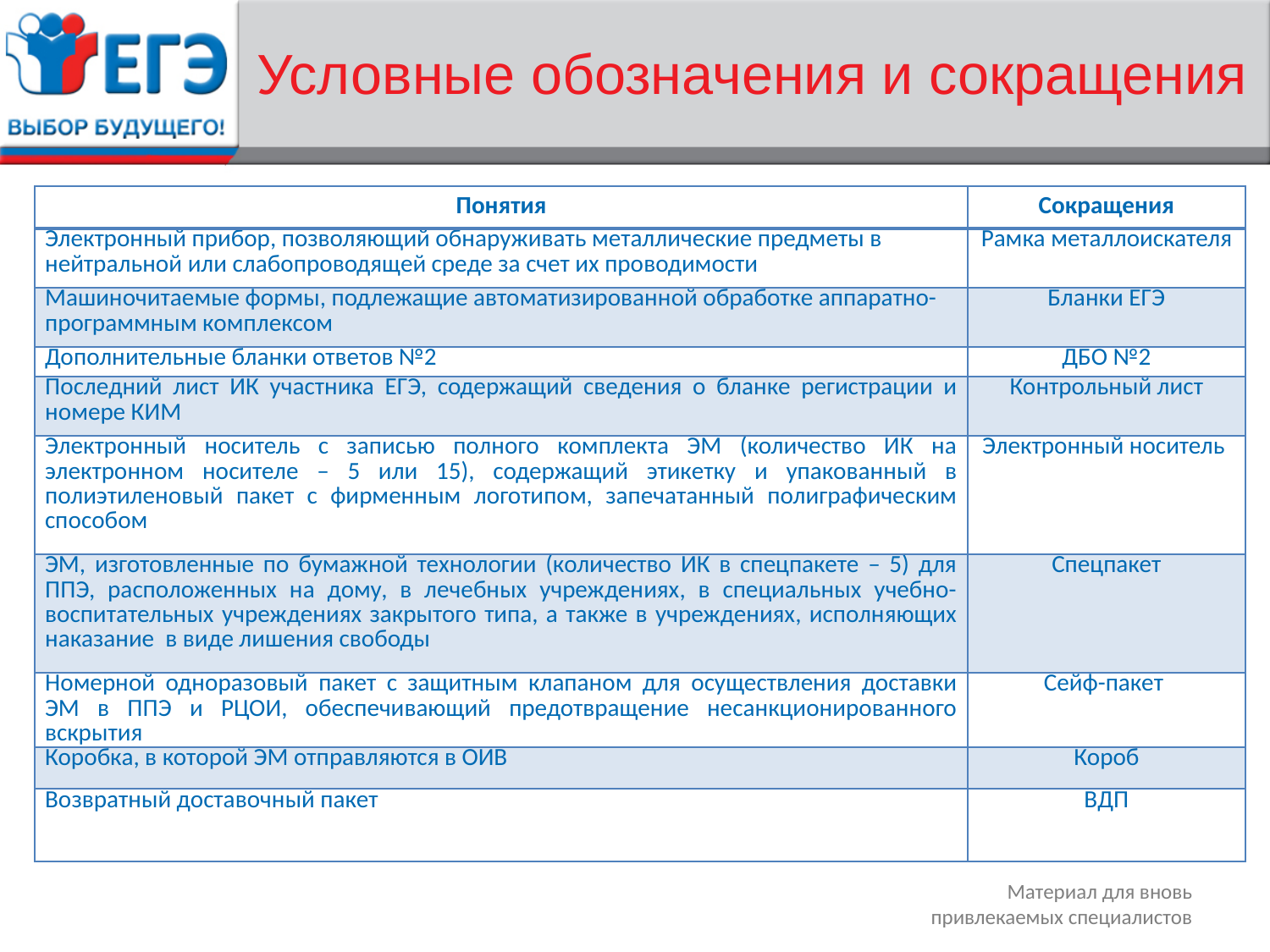

# Условные обозначения и сокращения
| Понятия | Сокращения |
| --- | --- |
| Электронный прибор, позволяющий обнаруживать металлические предметы в нейтральной или слабопроводящей среде за счет их проводимости | Рамка металлоискателя |
| Машиночитаемые формы, подлежащие автоматизированной обработке аппаратно-программным комплексом | Бланки ЕГЭ |
| Дополнительные бланки ответов №2 | ДБО №2 |
| Последний лист ИК участника ЕГЭ, содержащий сведения о бланке регистрации и номере КИМ | Контрольный лист |
| Электронный носитель с записью полного комплекта ЭМ (количество ИК на электронном носителе – 5 или 15), содержащий этикетку и упакованный в полиэтиленовый пакет с фирменным логотипом, запечатанный полиграфическим способом | Электронный носитель |
| ЭМ, изготовленные по бумажной технологии (количество ИК в спецпакете – 5) для ППЭ, расположенных на дому, в лечебных учреждениях, в специальных учебно-воспитательных учреждениях закрытого типа, а также в учреждениях, исполняющих наказание в виде лишения свободы | Спецпакет |
| Номерной одноразовый пакет с защитным клапаном для осуществления доставки ЭМ в ППЭ и РЦОИ, обеспечивающий предотвращение несанкционированного вскрытия | Сейф-пакет |
| Коробка, в которой ЭМ отправляются в ОИВ | Короб |
| Возвратный доставочный пакет | ВДП |